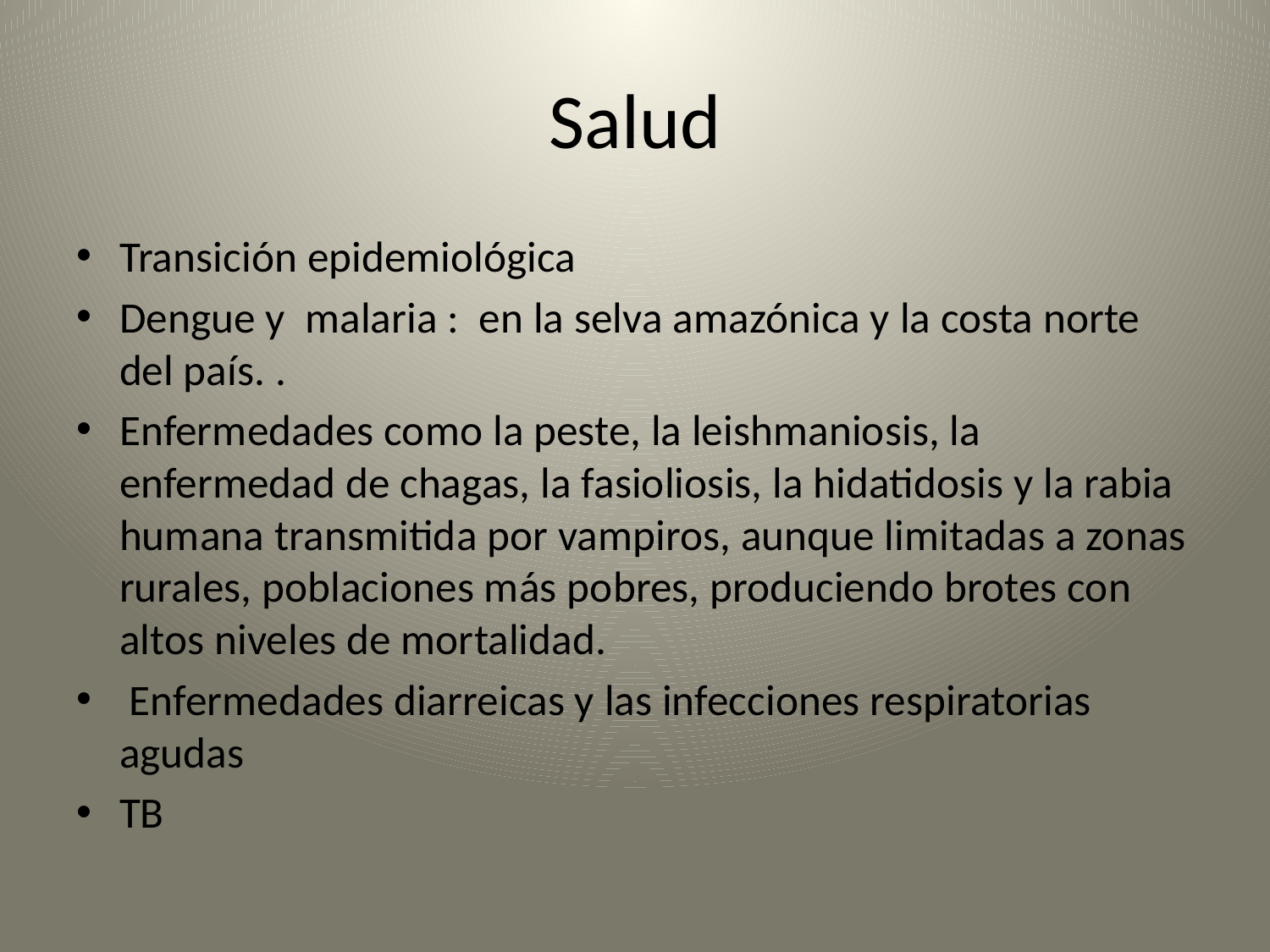

# Salud
Transición epidemiológica
Dengue y  malaria :  en la selva amazónica y la costa norte del país. .
Enfermedades como la peste, la leishmaniosis, la enfermedad de chagas, la fasioliosis, la hidatidosis y la rabia humana transmitida por vampiros, aunque limitadas a zonas rurales, poblaciones más pobres, produciendo brotes con altos niveles de mortalidad.
 Enfermedades diarreicas y las infecciones respiratorias agudas
TB